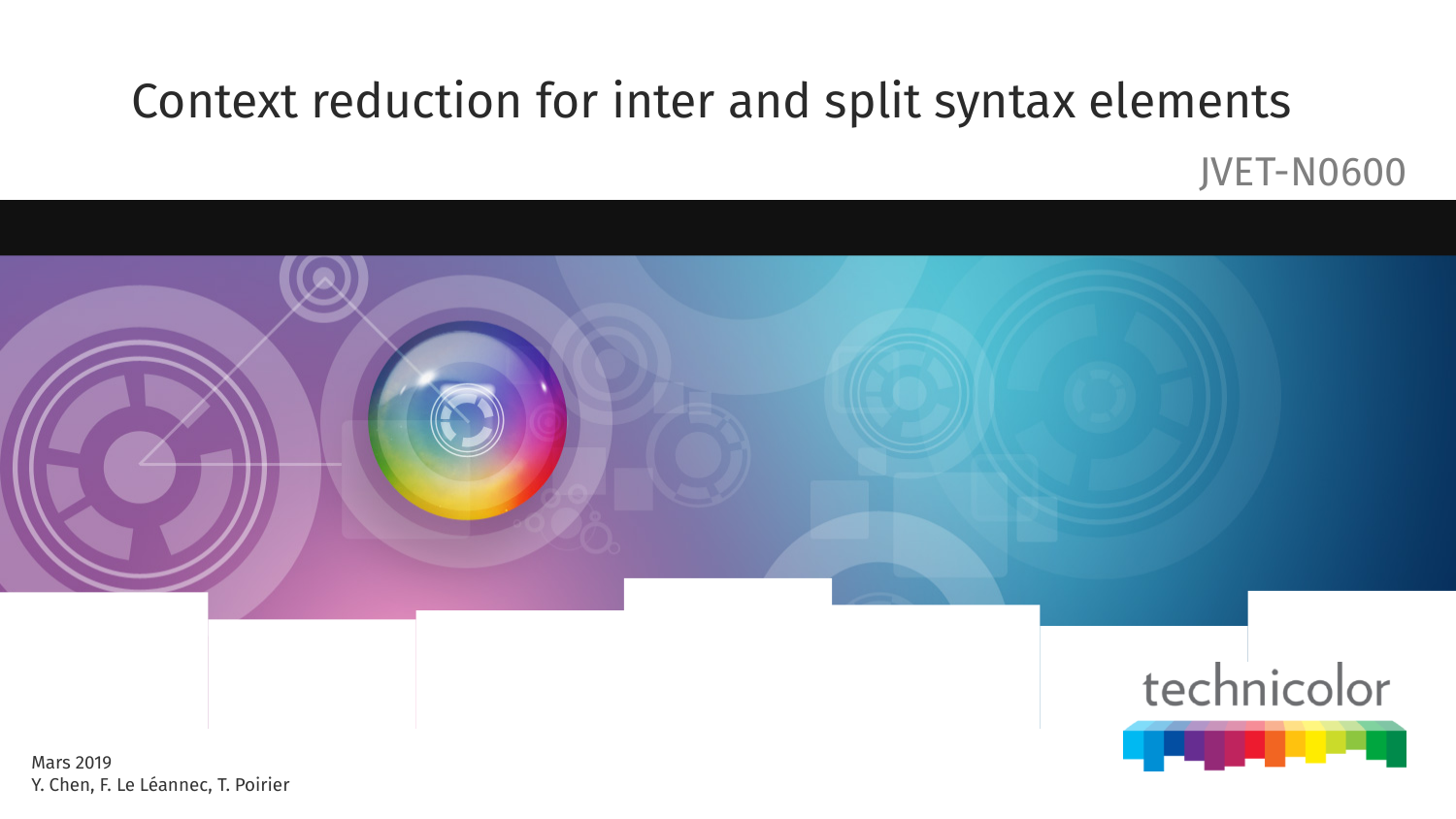

# Context reduction for inter and split syntax elements
JVET-N0600
Mars 2019
Y. Chen, F. Le Léannec, T. Poirier